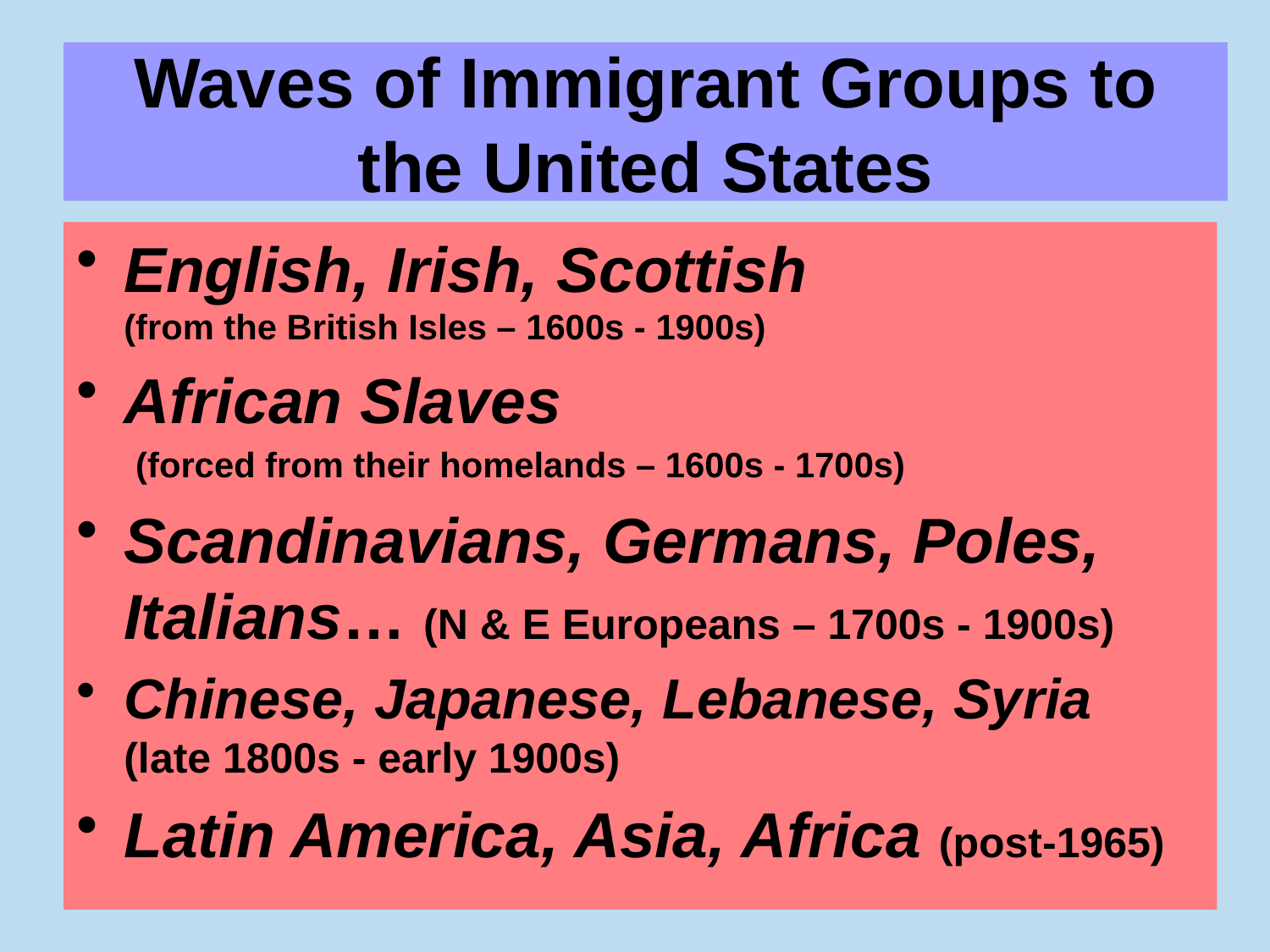

# Waves of Immigrant Groups to the United States
English, Irish, Scottish
(from the British Isles – 1600s - 1900s)
African Slaves
 (forced from their homelands – 1600s - 1700s)
Scandinavians, Germans, Poles, Italians… (N & E Europeans – 1700s - 1900s)
Chinese, Japanese, Lebanese, Syria    (late 1800s - early 1900s)
Latin America, Asia, Africa (post-1965)